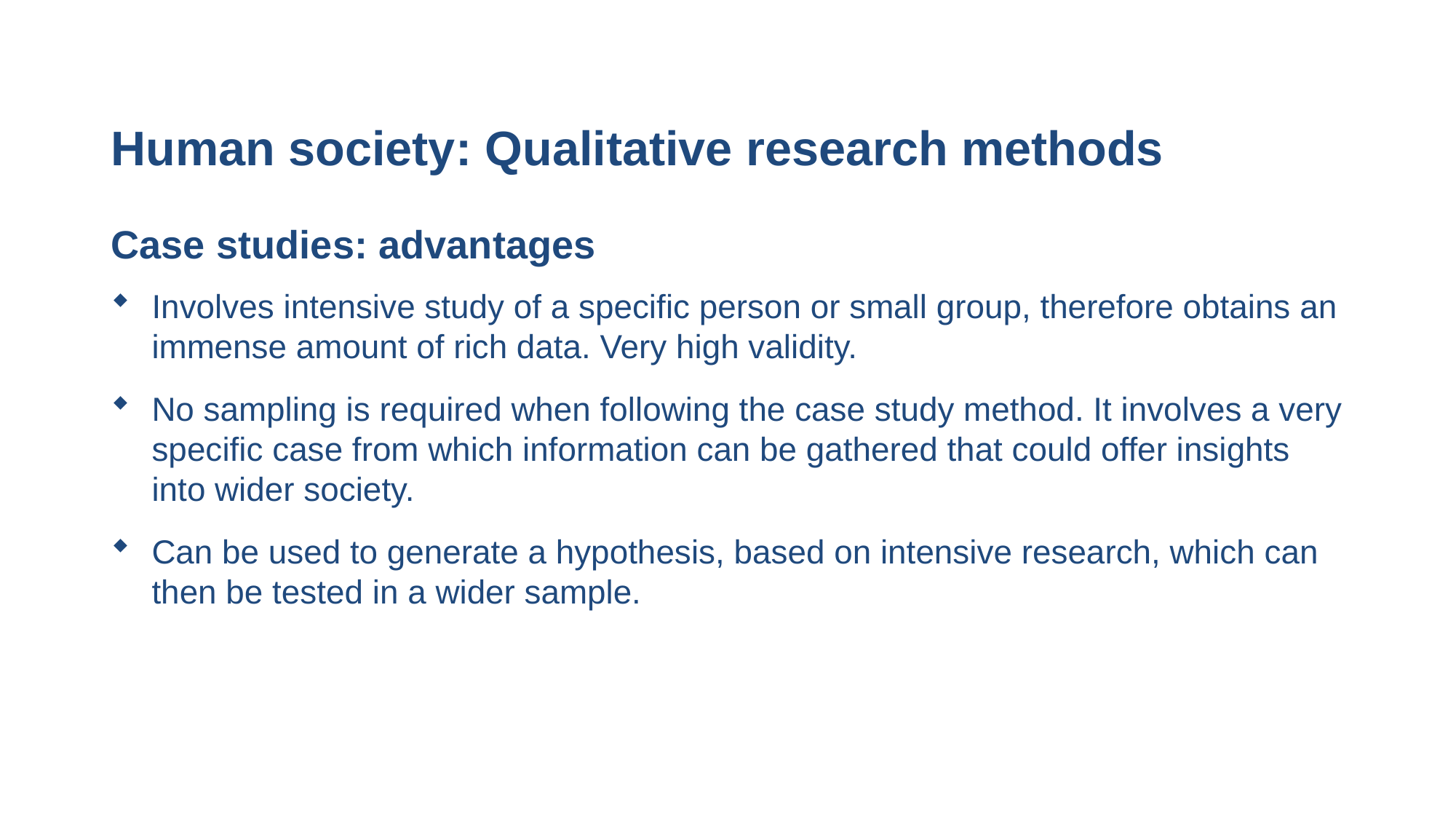

# Human society: Qualitative research methods
Case studies: advantages
Involves intensive study of a specific person or small group, therefore obtains an immense amount of rich data. Very high validity.
No sampling is required when following the case study method. It involves a very specific case from which information can be gathered that could offer insights into wider society.
Can be used to generate a hypothesis, based on intensive research, which can then be tested in a wider sample.